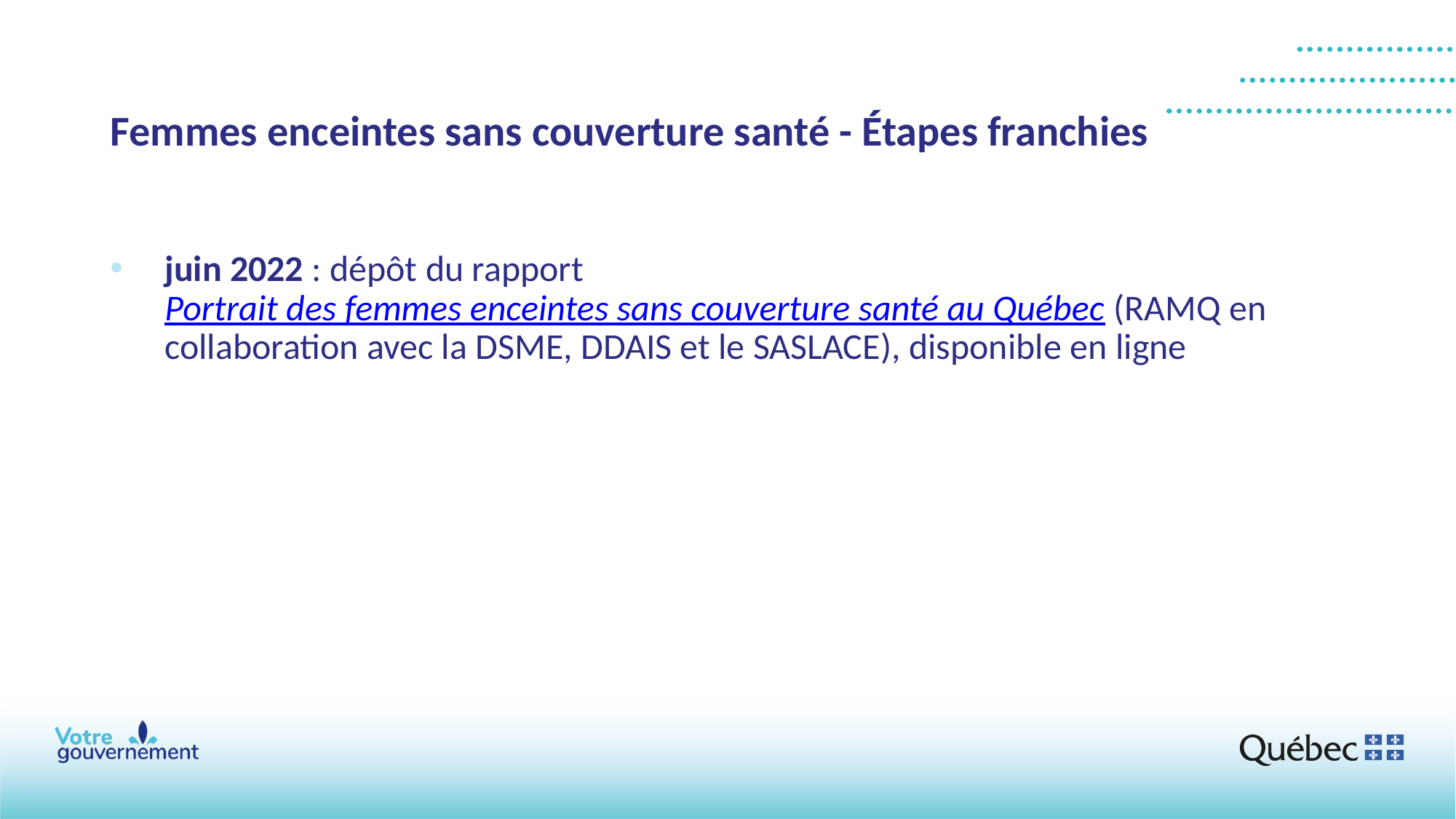

# Femmes enceintes sans couverture santé - Étapes franchies

juin 2022 : dépôt du rapport Portrait des femmes enceintes sans couverture santé au Québec (RAMQ en collaboration avec la DSME, DDAIS et le SASLACE), disponible en ligne